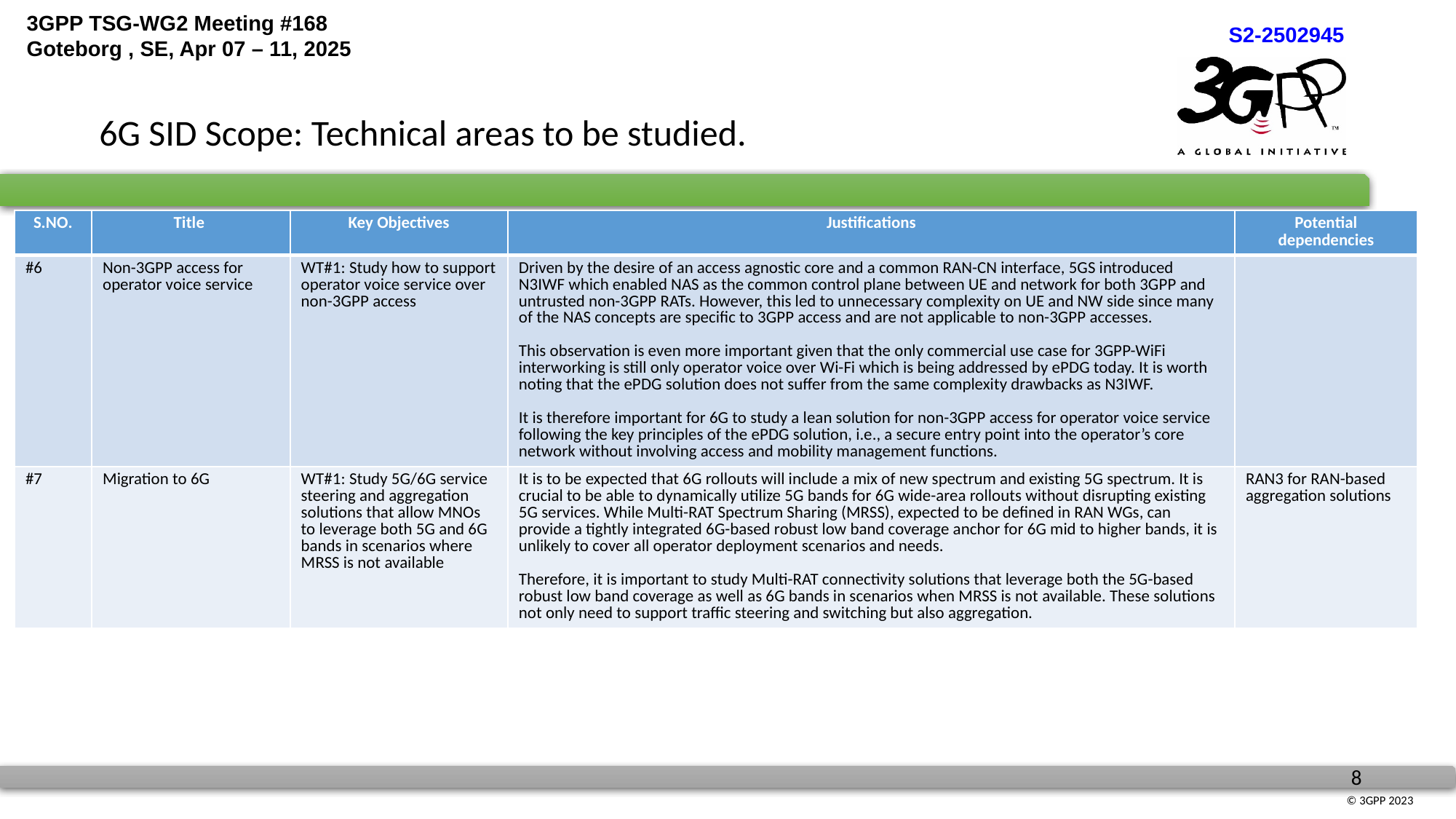

# 6G SID Scope: Technical areas to be studied.
| S.NO. | Title | Key Objectives | Justifications | Potential dependencies |
| --- | --- | --- | --- | --- |
| #6 | Non-3GPP access for operator voice service | WT#1: Study how to support operator voice service over non-3GPP access | Driven by the desire of an access agnostic core and a common RAN-CN interface, 5GS introduced N3IWF which enabled NAS as the common control plane between UE and network for both 3GPP and untrusted non-3GPP RATs. However, this led to unnecessary complexity on UE and NW side since many of the NAS concepts are specific to 3GPP access and are not applicable to non-3GPP accesses. This observation is even more important given that the only commercial use case for 3GPP-WiFi interworking is still only operator voice over Wi-Fi which is being addressed by ePDG today. It is worth noting that the ePDG solution does not suffer from the same complexity drawbacks as N3IWF. It is therefore important for 6G to study a lean solution for non-3GPP access for operator voice service following the key principles of the ePDG solution, i.e., a secure entry point into the operator’s core network without involving access and mobility management functions. ​ |  |
| #7 | Migration to 6G | WT#1: Study 5G/6G service steering and aggregation solutions that allow MNOs to leverage both 5G and 6G bands in scenarios where MRSS is not available | It is to be expected that 6G rollouts will include a mix of new spectrum and existing 5G spectrum. It is crucial to be able to dynamically utilize 5G bands for 6G wide-area rollouts without disrupting existing 5G services. While Multi-RAT Spectrum Sharing (MRSS), expected to be defined in RAN WGs, can provide a tightly integrated 6G-based robust low band coverage anchor for 6G mid to higher bands, it is unlikely to cover all operator deployment scenarios and needs. Therefore, it is important to study Multi-RAT connectivity solutions that leverage both the 5G-based robust low band coverage as well as 6G bands in scenarios when MRSS is not available. These solutions not only need to support traffic steering and switching but also aggregation. | RAN3 for RAN-based aggregation solutions |